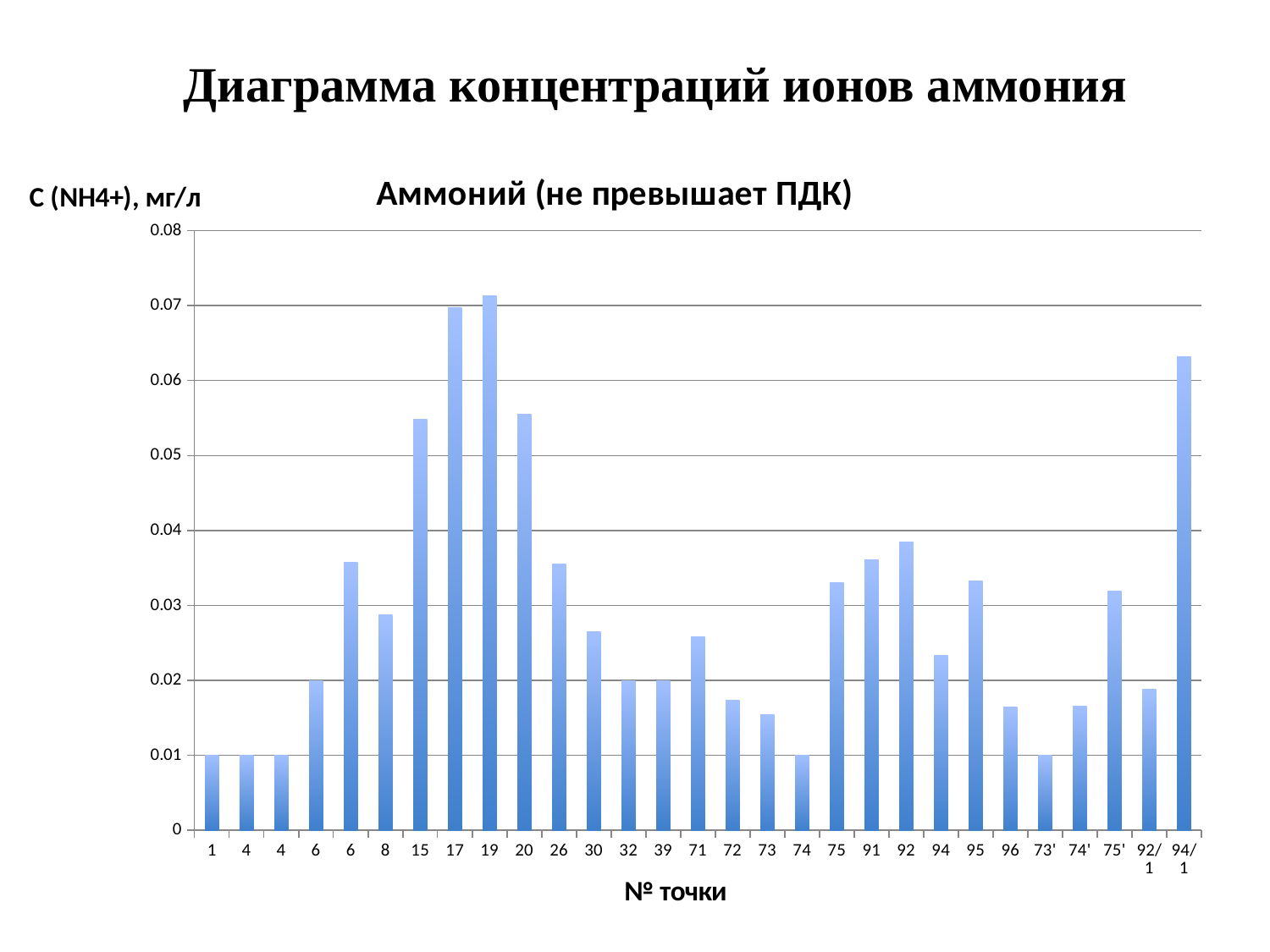

Диаграмма концентраций ионов аммония

### Chart: Аммоний (не превышает ПДК)

| Category |  |
|---|---|
| 1 | 0.01 |
| 4 | 0.01 |
| 4 | 0.01 |
| 6 | 0.02 |
| 6 | 0.035704 |
| 8 | 0.0287776 |
| 15 | 0.0547984 |
| 17 | 0.0697744 |
| 19 | 0.0713285000000003 |
| 20 | 0.0555472 |
| 26 | 0.0355168 |
| 30 | 0.0265312 |
| 32 | 0.02 |
| 39 | 0.02 |
| 71 | 0.0257824 |
| 72 | 0.0173584 |
| 73 | 0.0154864 |
| 74 | 0.01 |
| 75 | 0.0330832 |
| 91 | 0.0360784 |
| 92 | 0.038512 |
| 94 | 0.0233488 |
| 95 | 0.0332704 |
| 96 | 0.0164224 |
| 73' | 0.01 |
| 74' | 0.0166096 |
| 75' | 0.03196 |
| 92/1 | 0.018856 |
| 94/1 | 0.0632224 |